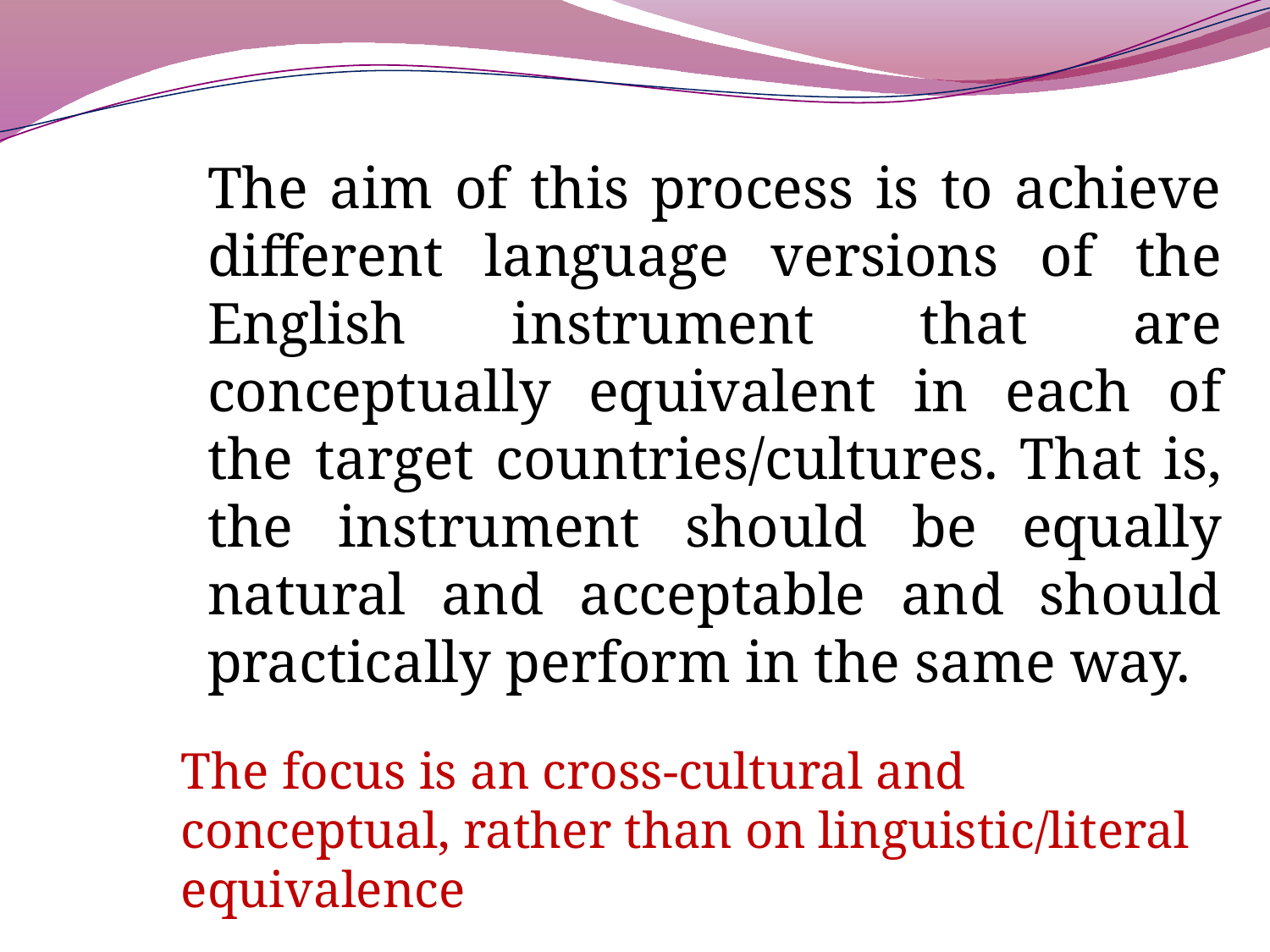

The aim of this process is to achieve different language versions of the English instrument that are conceptually equivalent in each of the target countries/cultures. That is, the instrument should be equally natural and acceptable and should practically perform in the same way.
The focus is an cross-cultural and conceptual, rather than on linguistic/literal equivalence